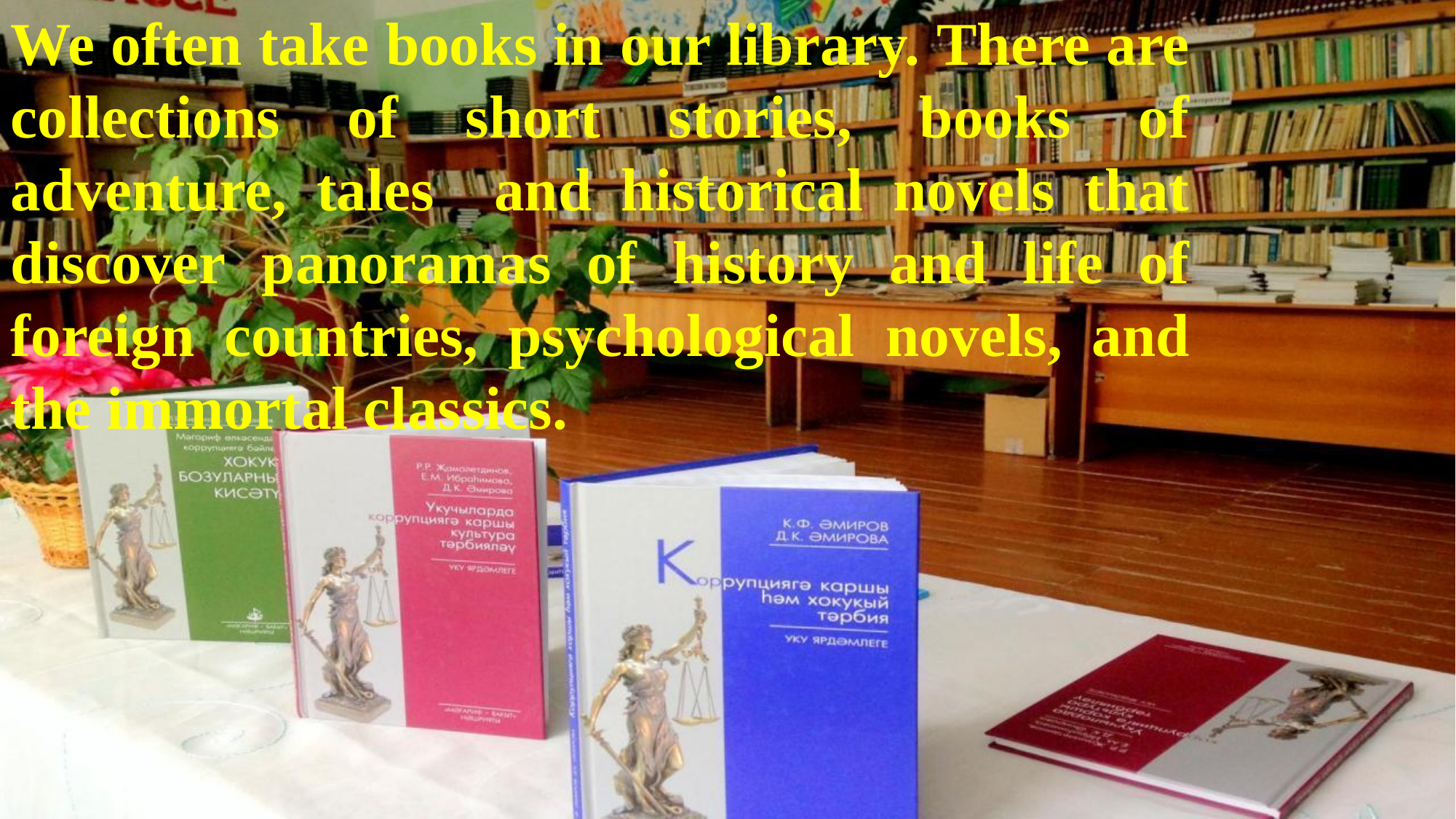

We often take books in our library. There are collections of short stories, books of adventure, tales  and historical novels that discover panoramas of history and life of foreign countries, psychological novels, and the immortal classics.